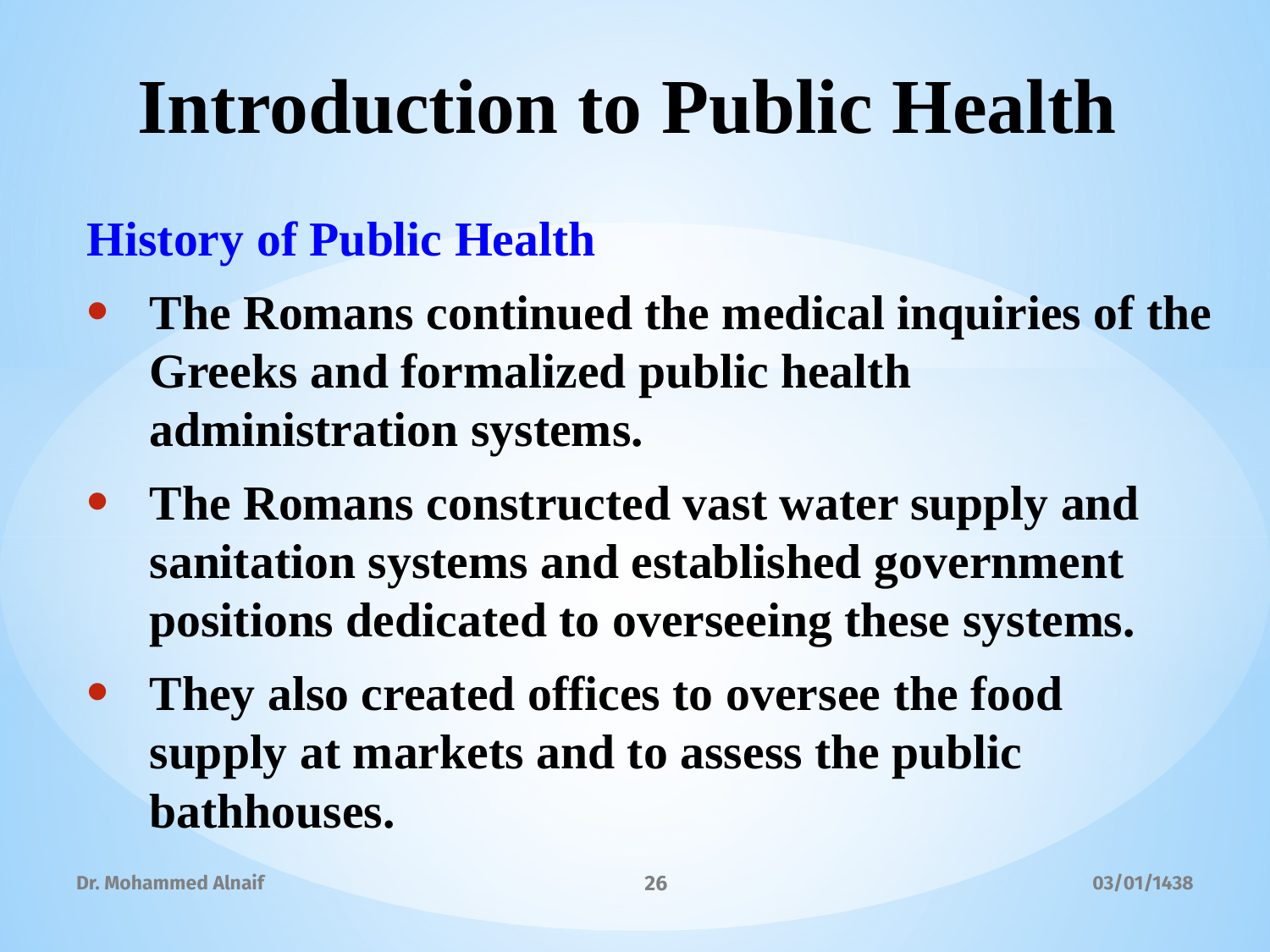

# Introduction to Public Health
History of Public Health
The Romans continued the medical inquiries of the Greeks and formalized public health administration systems.
The Romans constructed vast water supply and sanitation systems and established government positions dedicated to overseeing these systems.
They also created offices to oversee the food supply at markets and to assess the public bathhouses.
Dr. Mohammed Alnaif
26
03/01/1438